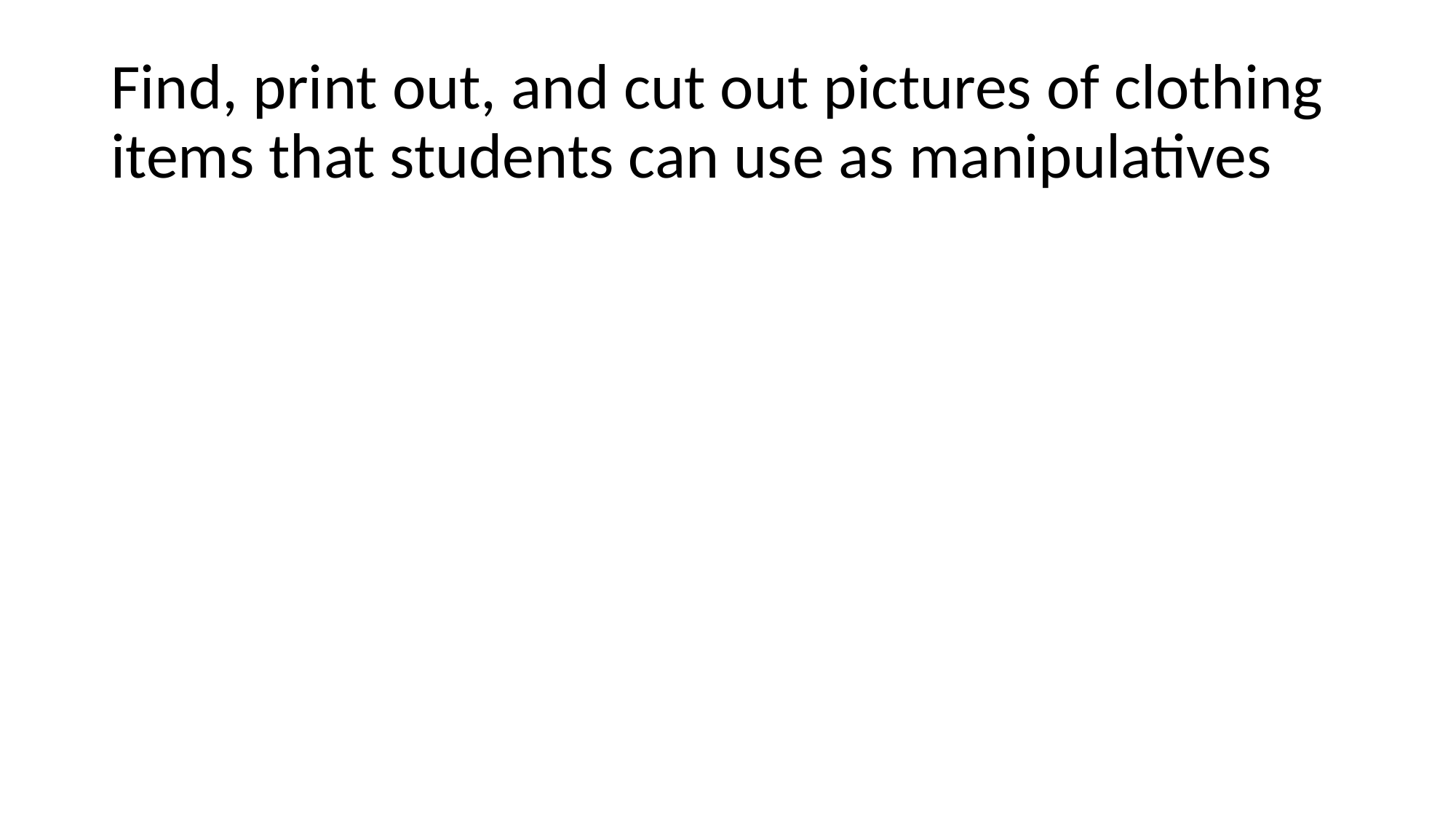

# Find, print out, and cut out pictures of clothing items that students can use as manipulatives